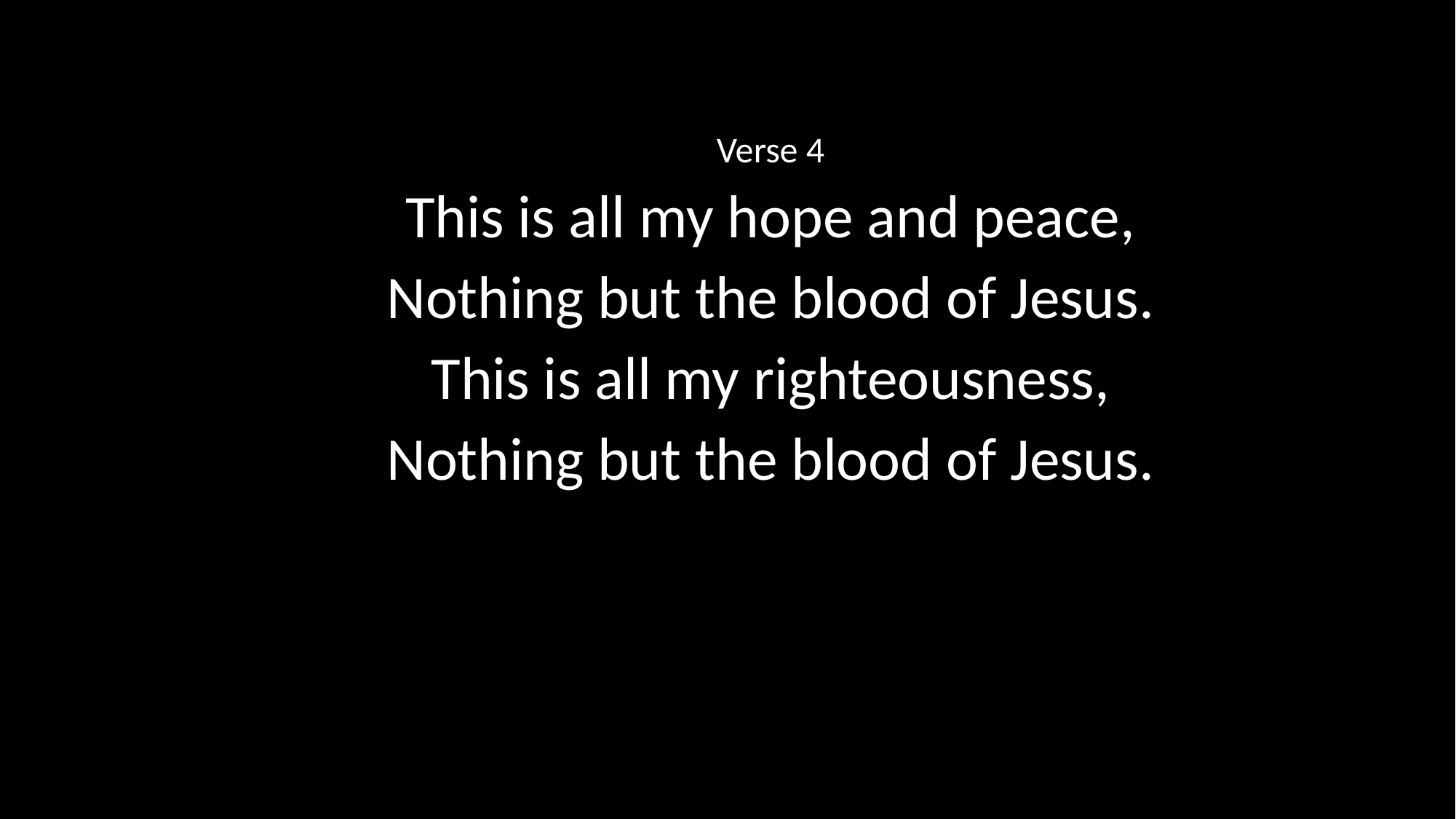

Verse 4
This is all my hope and peace,
Nothing but the blood of Jesus.
This is all my righteousness,
Nothing but the blood of Jesus.